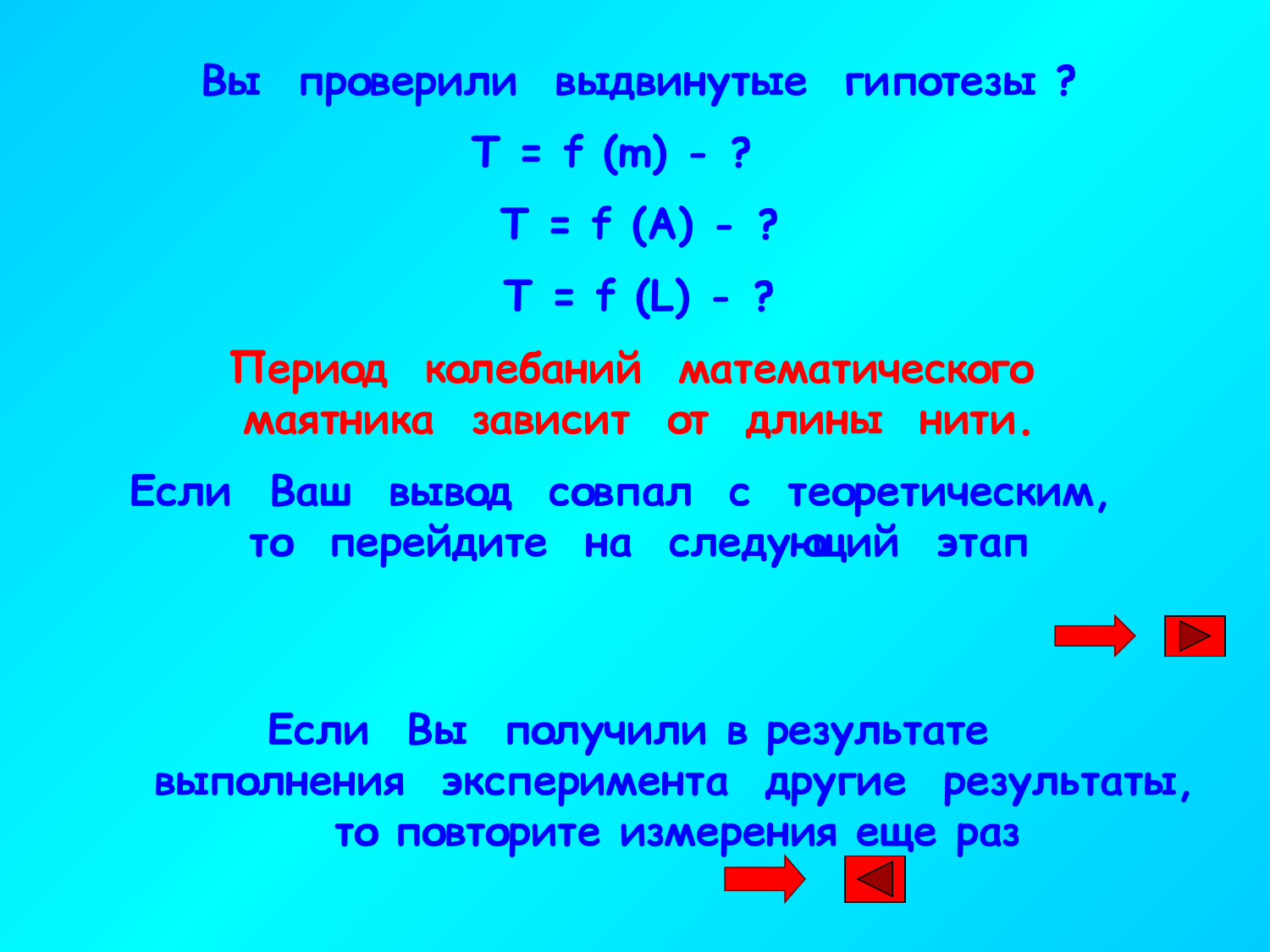

Вы  проверили  выдвинутые  гипотезы ?
T = f (m) - ?
T = f (A) - ?
T = f (L) - ?
Период  колебаний  математического  маятника  зависит  от  длины  нити.
Если  Ваш  вывод  совпал  с  теоретическим,   то  перейдите  на  следующий  этап

Если  Вы  получили в результате      выполнения  эксперимента  другие  результаты,  то повторите измерения еще раз